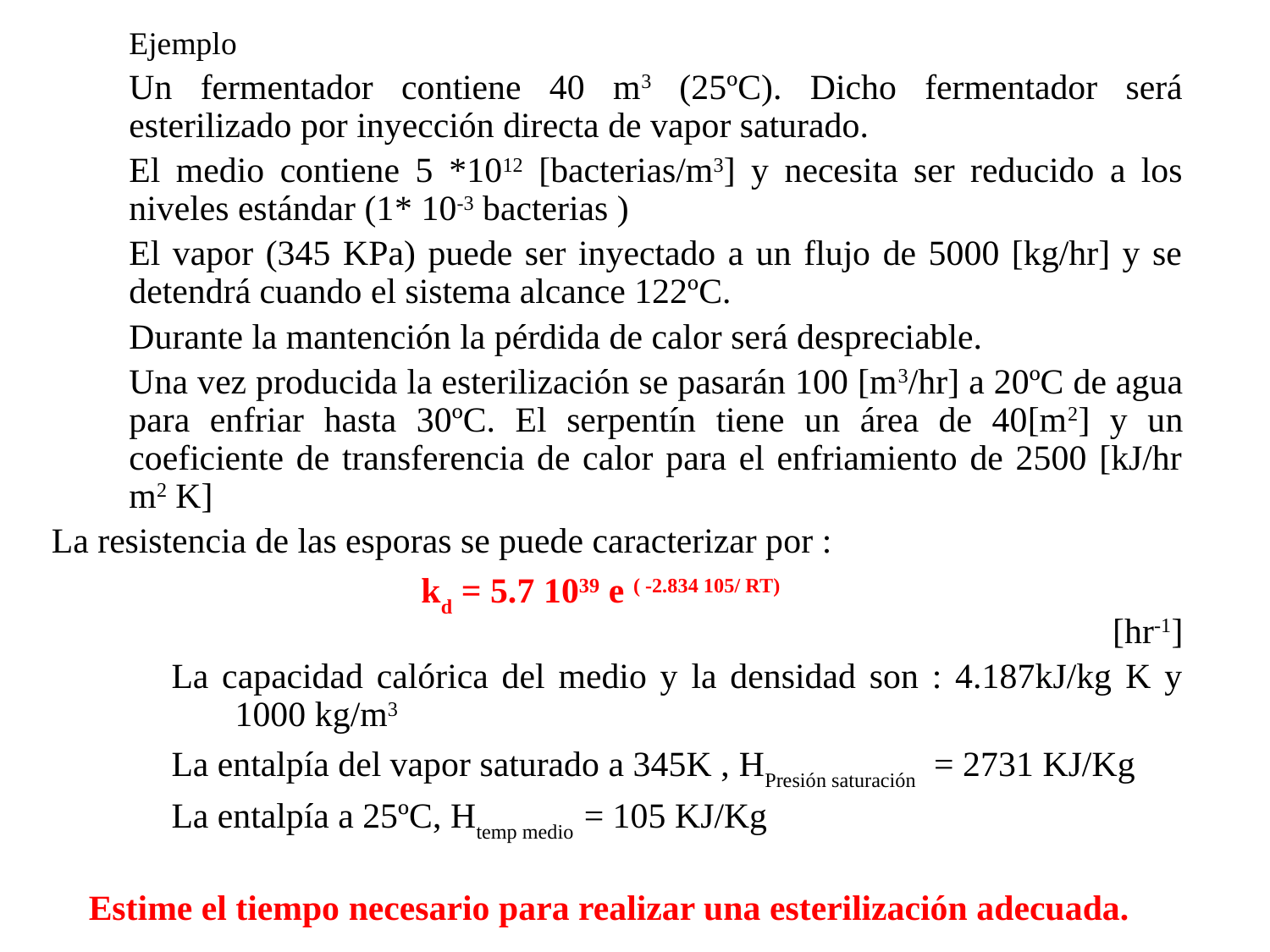

Ejemplo
	Un fermentador contiene 40 m3 (25ºC). Dicho fermentador será esterilizado por inyección directa de vapor saturado.
	El medio contiene 5 *1012 [bacterias/m3] y necesita ser reducido a los niveles estándar (1* 10-3 bacterias )
	El vapor (345 KPa) puede ser inyectado a un flujo de 5000 [kg/hr] y se detendrá cuando el sistema alcance 122ºC.
	Durante la mantención la pérdida de calor será despreciable.
	Una vez producida la esterilización se pasarán 100 [m3/hr] a 20ºC de agua para enfriar hasta 30ºC. El serpentín tiene un área de 40[m2] y un coeficiente de transferencia de calor para el enfriamiento de 2500 [kJ/hr m2 K]
 La resistencia de las esporas se puede caracterizar por :
			kd = 5.7 1039 e ( -2.834 105/ RT) 				[hr-1]
La capacidad calórica del medio y la densidad son : 4.187kJ/kg K y 1000 kg/m3
La entalpía del vapor saturado a 345K , HPresión saturación  = 2731 KJ/Kg
La entalpía a 25ºC, Htemp medio  = 105 KJ/Kg

Estime el tiempo necesario para realizar una esterilización adecuada.